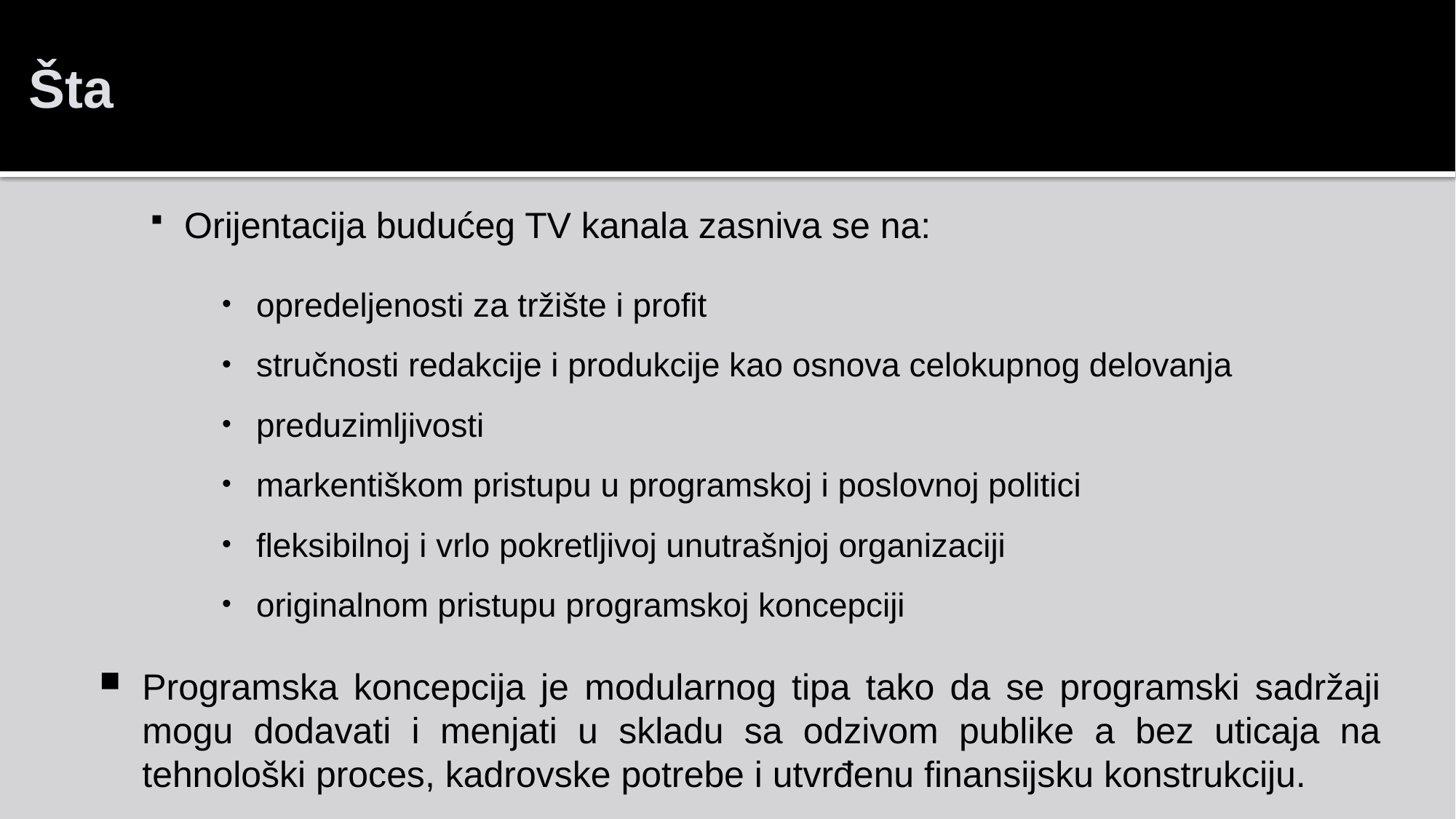

Šta

Orijentacija budućeg TV kanala zasniva se na:

opredeljenosti za tržište i profit
stručnosti redakcije i produkcije kao osnova celokupnog delovanja
preduzimljivosti
markentiškom pristupu u programskoj i poslovnoj politici
fleksibilnoj i vrlo pokretljivoj unutrašnjoj organizaciji
originalnom pristupu programskoj koncepciji

Programska koncepcija je modularnog tipa tako da se programski sadržaji mogu dodavati i menjati u skladu sa odzivom publike a bez uticaja na tehnološki proces, kadrovske potrebe i utvrđenu finansijsku konstrukciju.